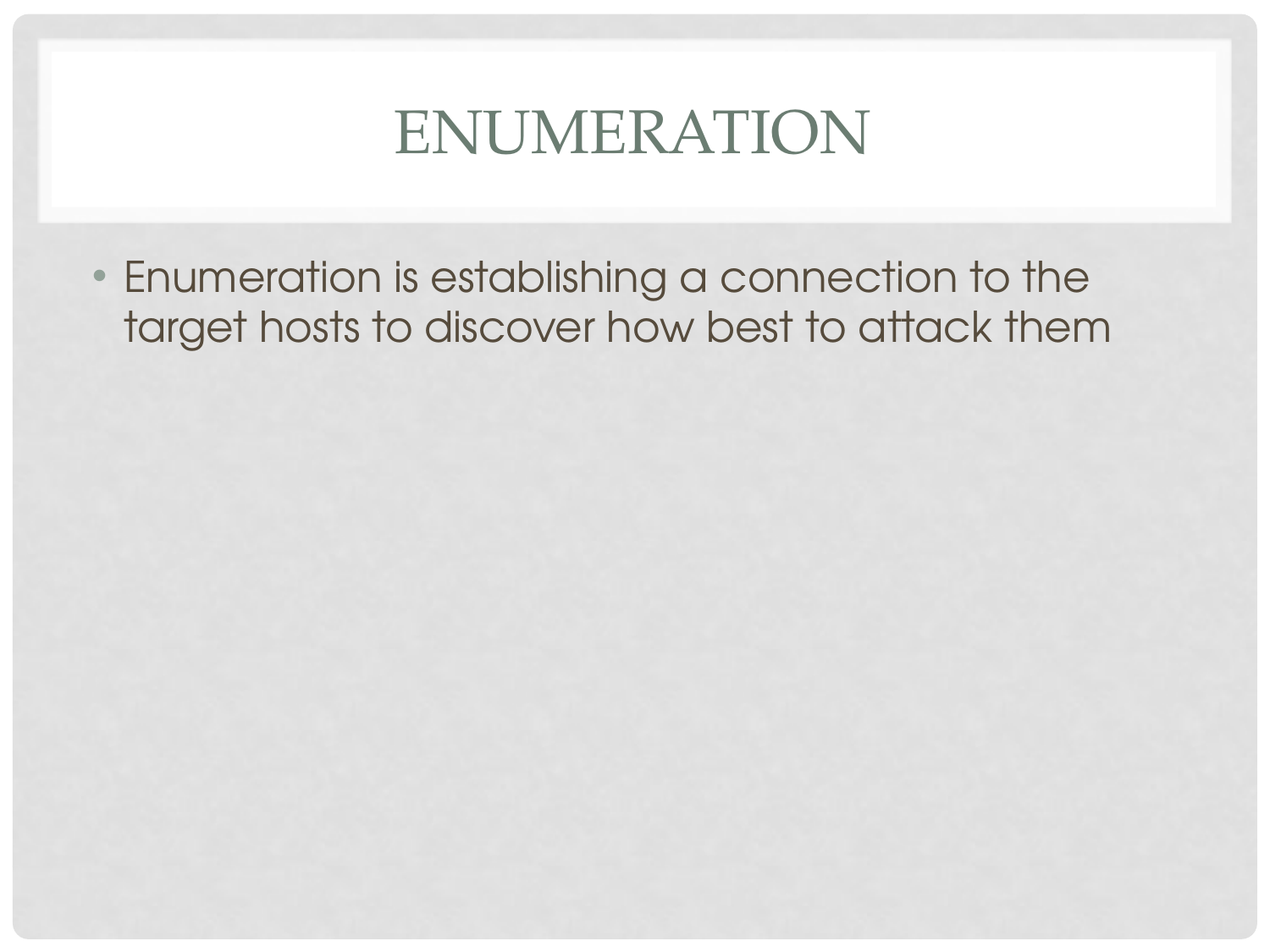

# Enumeration
Enumeration is establishing a connection to the target hosts to discover how best to attack them